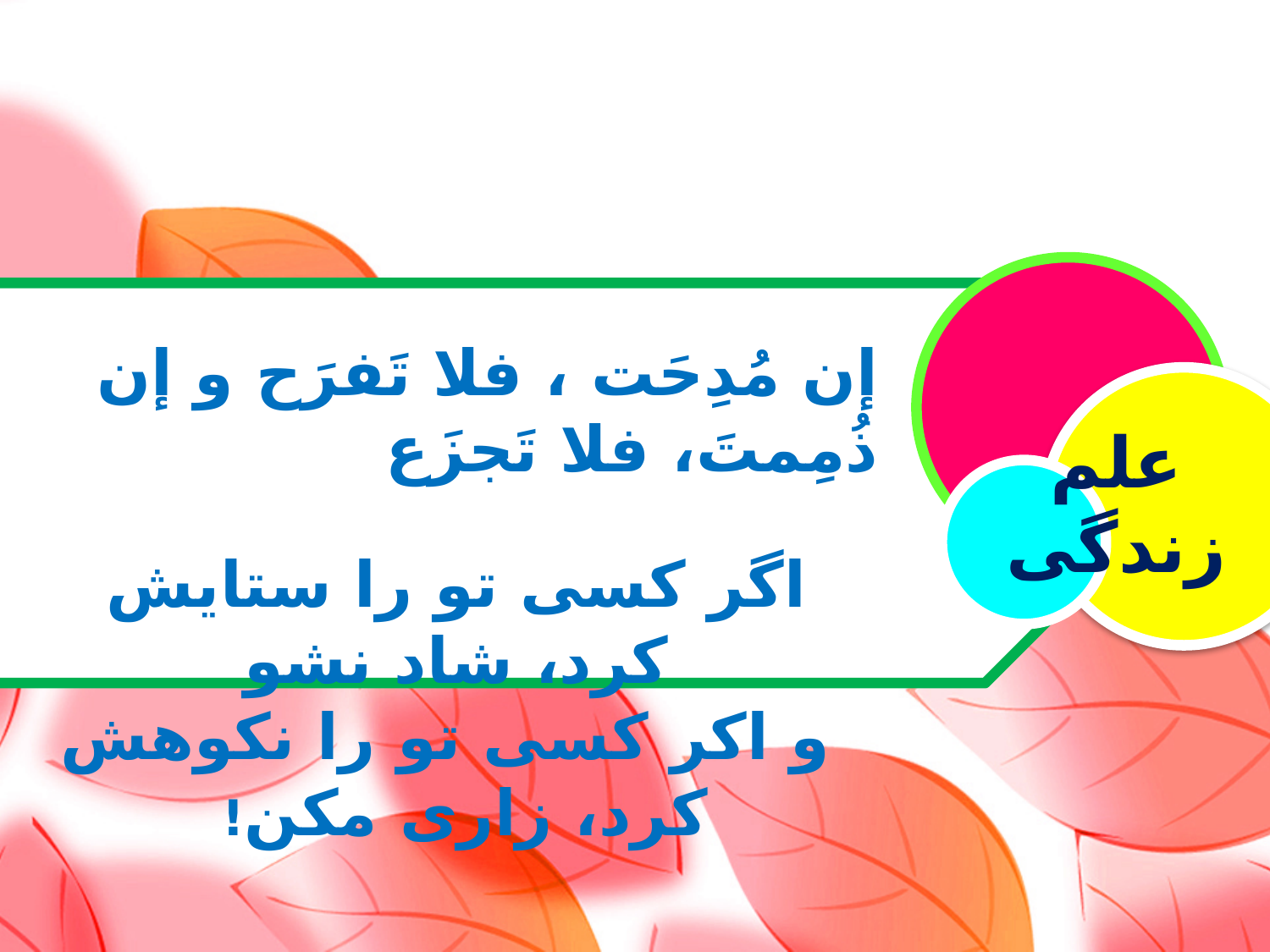

إن مُدِحَت ، فلا تَفرَح و إن ذُمِمتَ، فلا تَجزَع

اگر کسی تو را ستایش کرد، شاد نشو
 و اکر کسی تو را نکوهش کرد، زاری مکن!

علم زندگی